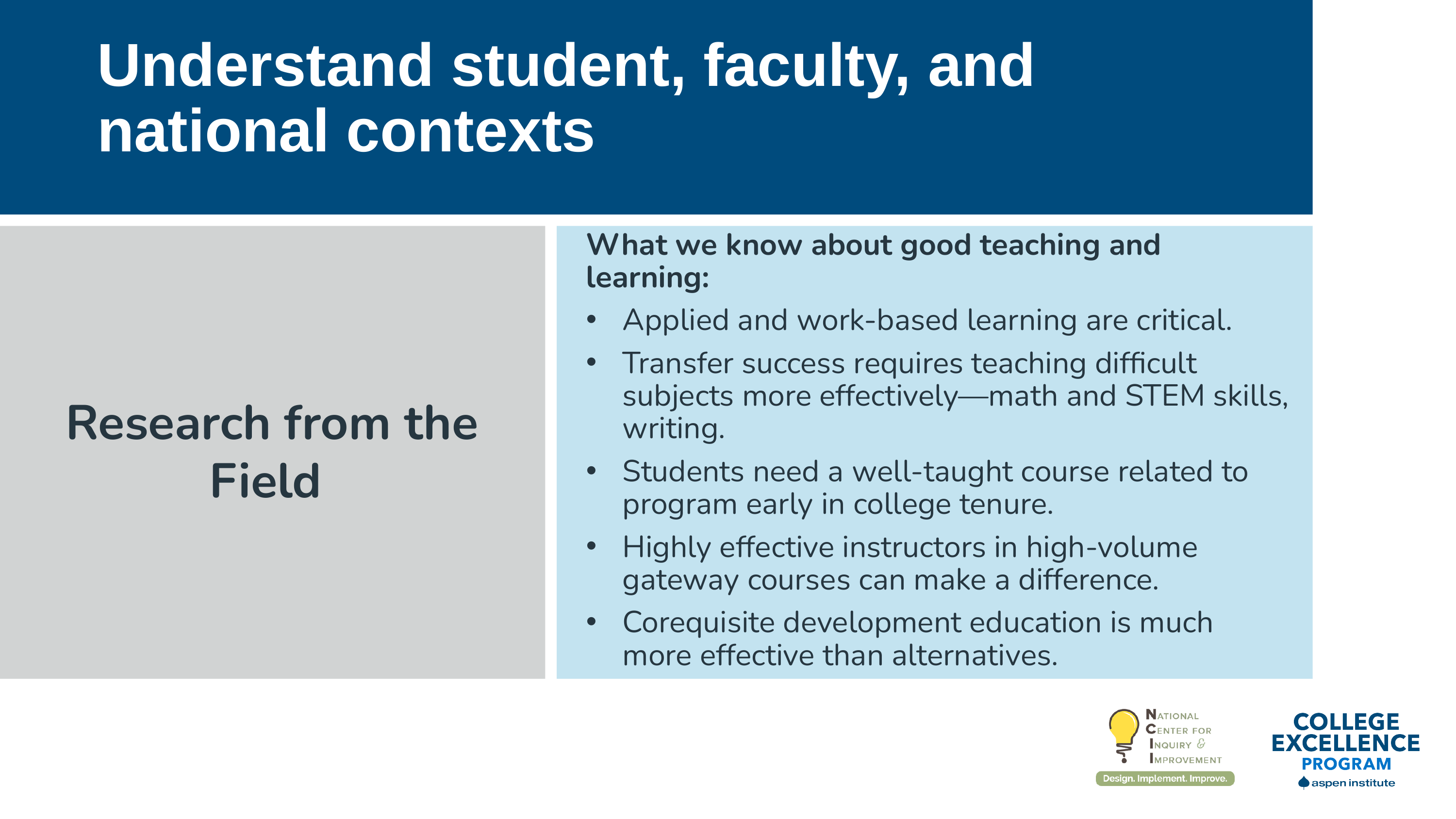

Understand student, faculty, and national contexts
What we know about good teaching and learning:
Applied and work-based learning are critical.
Transfer success requires teaching difficult subjects more effectively—math and STEM skills, writing.
Students need a well-taught course related to program early in college tenure.
Highly effective instructors in high-volume gateway courses can make a difference.
Corequisite development education is much more effective than alternatives.
Research from the Field